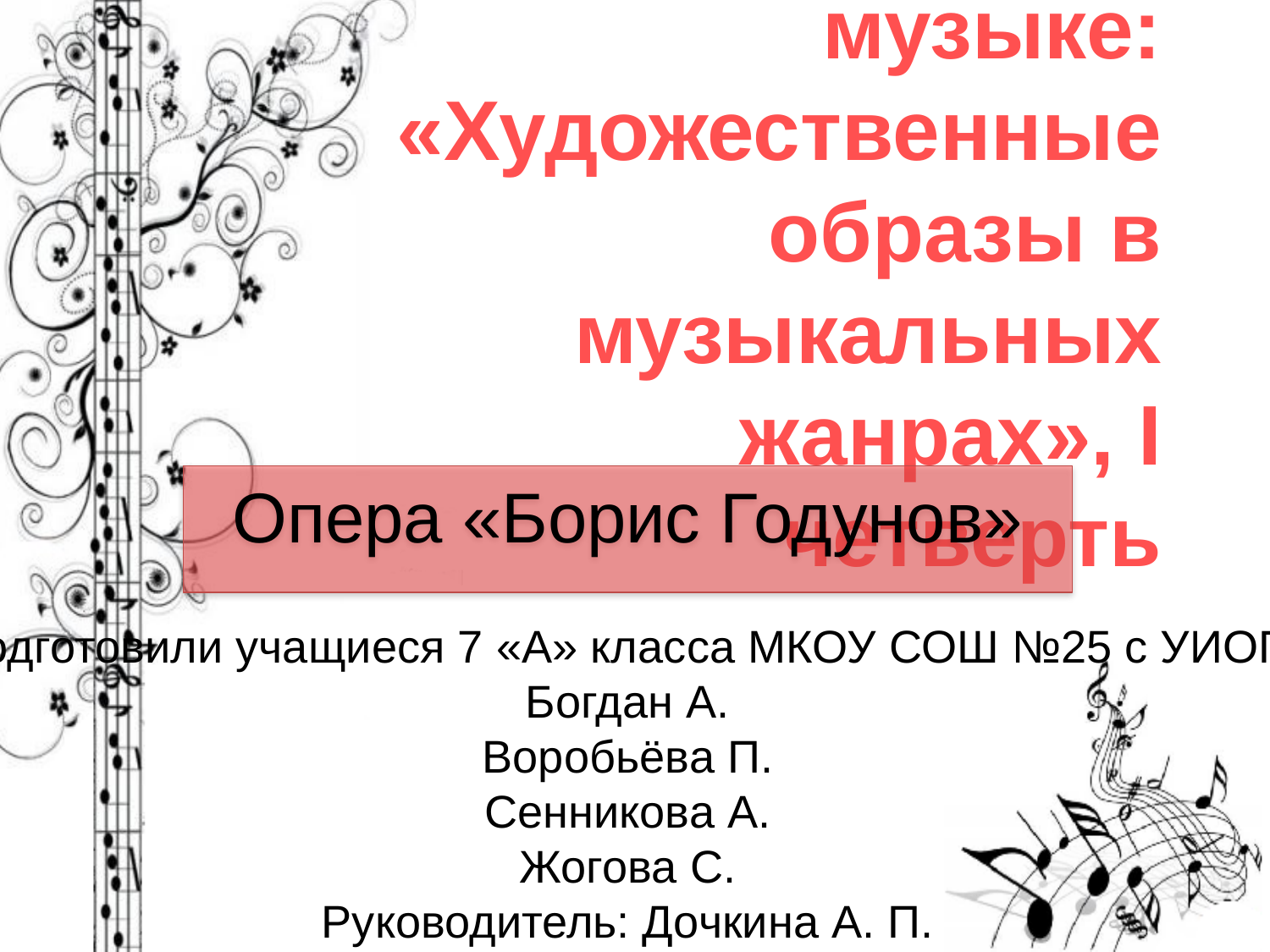

# Модуль по музыке: «Художественные образы в музыкальных жанрах», I четверть
Опера «Борис Годунов»
Подготовили учащиеся 7 «А» класса МКОУ СОШ №25 с УИОП
Богдан А.
Воробьёва П.
Сенникова А.
Жогова С.
Руководитель: Дочкина А. П.